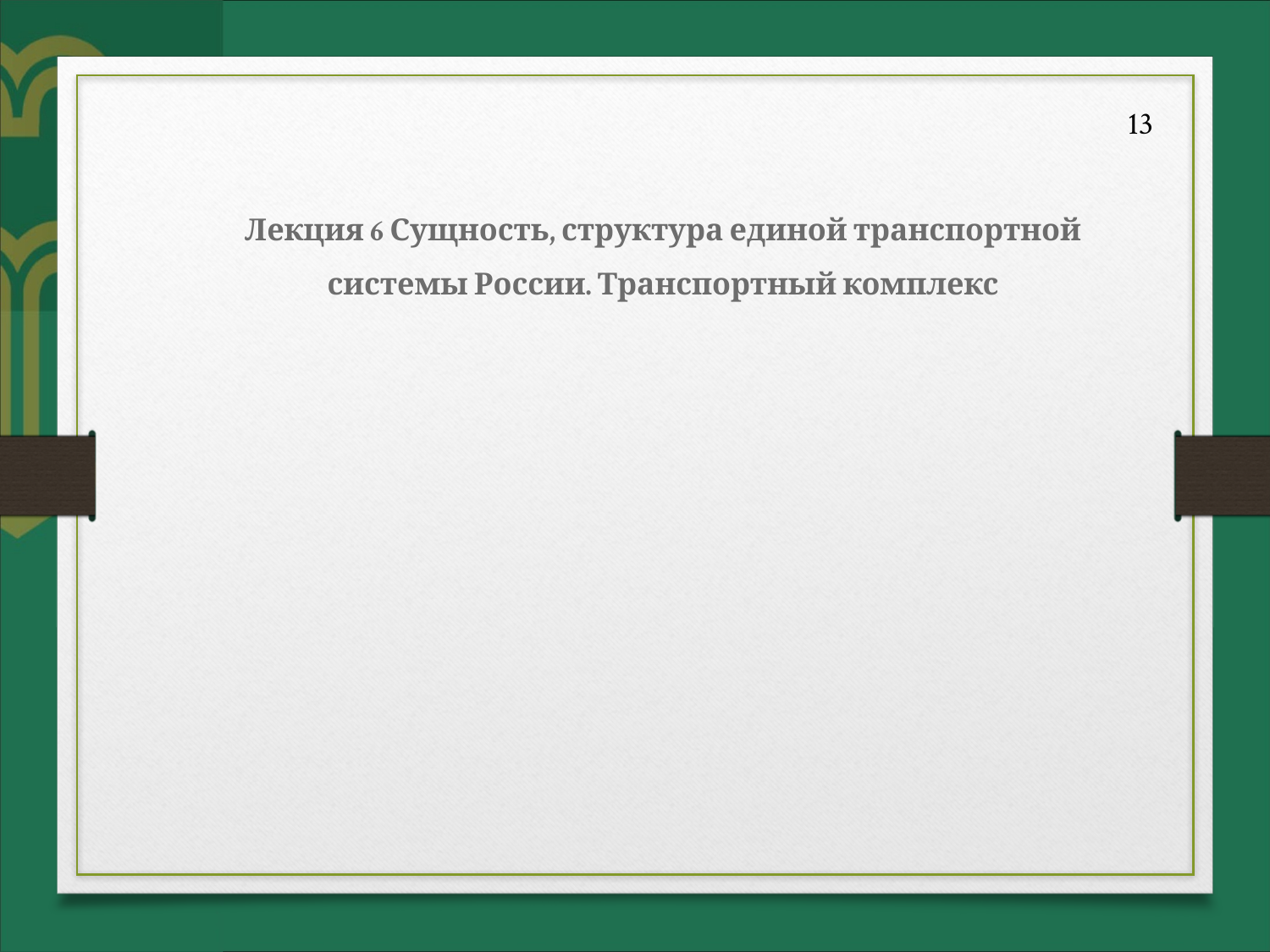

13
# Лекция 6 Сущность, структура единой транспортной системы России. Транспортный комплекс